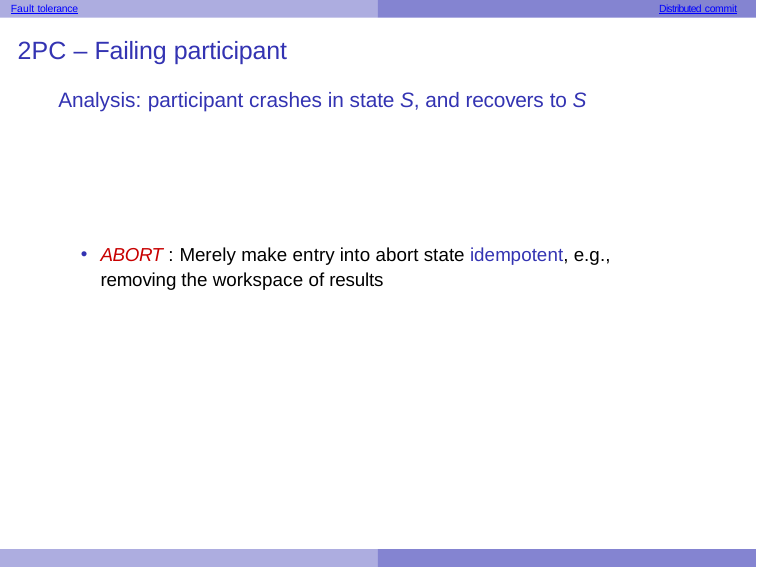

Fault tolerance
Distributed commit
2PC – Failing participant
Analysis: participant crashes in state S, and recovers to S
ABORT : Merely make entry into abort state idempotent, e.g., removing the workspace of results